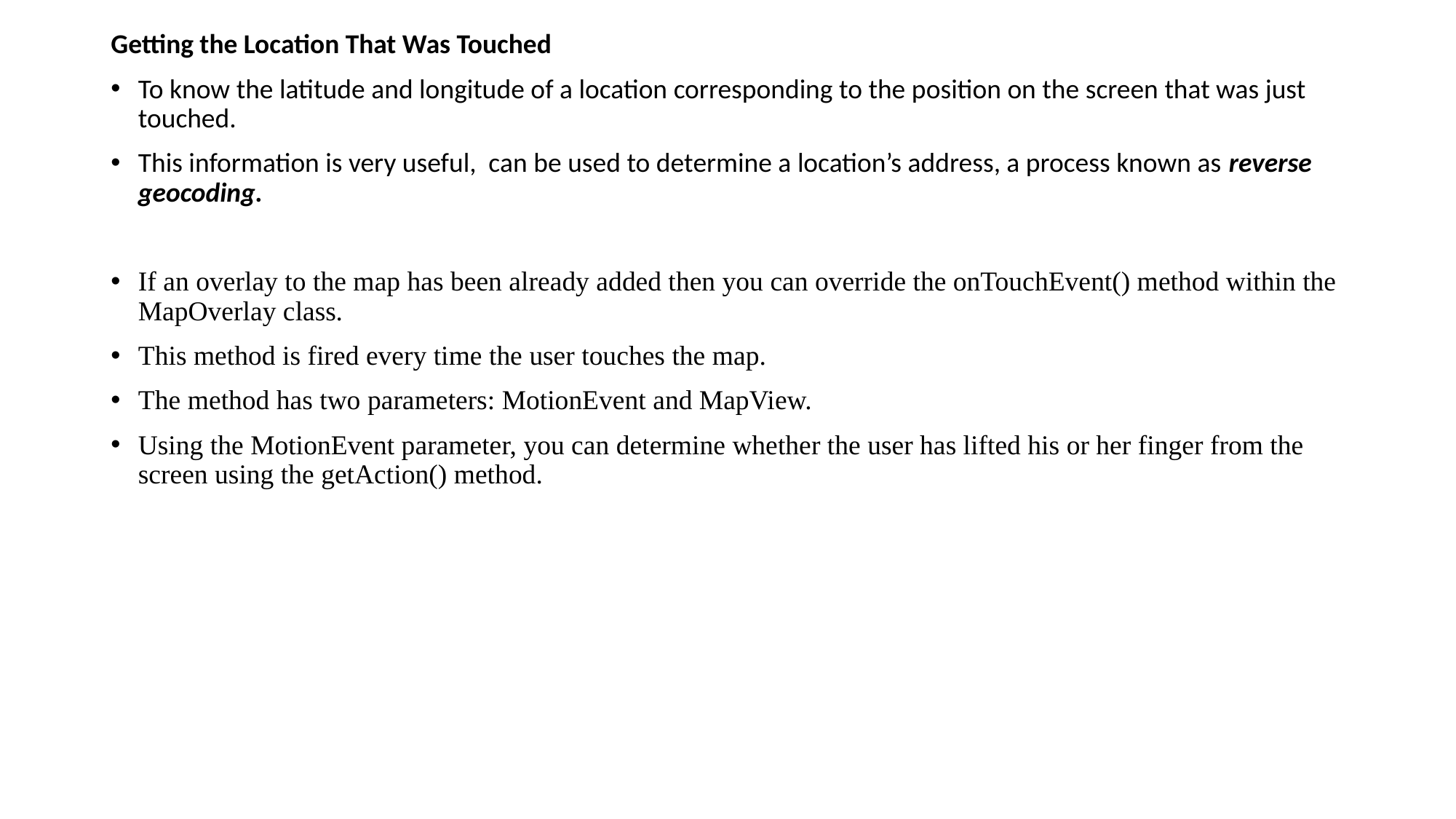

Getting the Location That Was Touched
To know the latitude and longitude of a location corresponding to the position on the screen that was just touched.
This information is very useful,  can be used to determine a location’s address, a process known as reverse geocoding.

If an overlay to the map has been already added then you can override the onTouchEvent() method within the MapOverlay class.
This method is fired every time the user touches the map.
The method has two parameters: MotionEvent and MapView.
Using the MotionEvent parameter, you can determine whether the user has lifted his or her finger from the screen using the getAction() method.